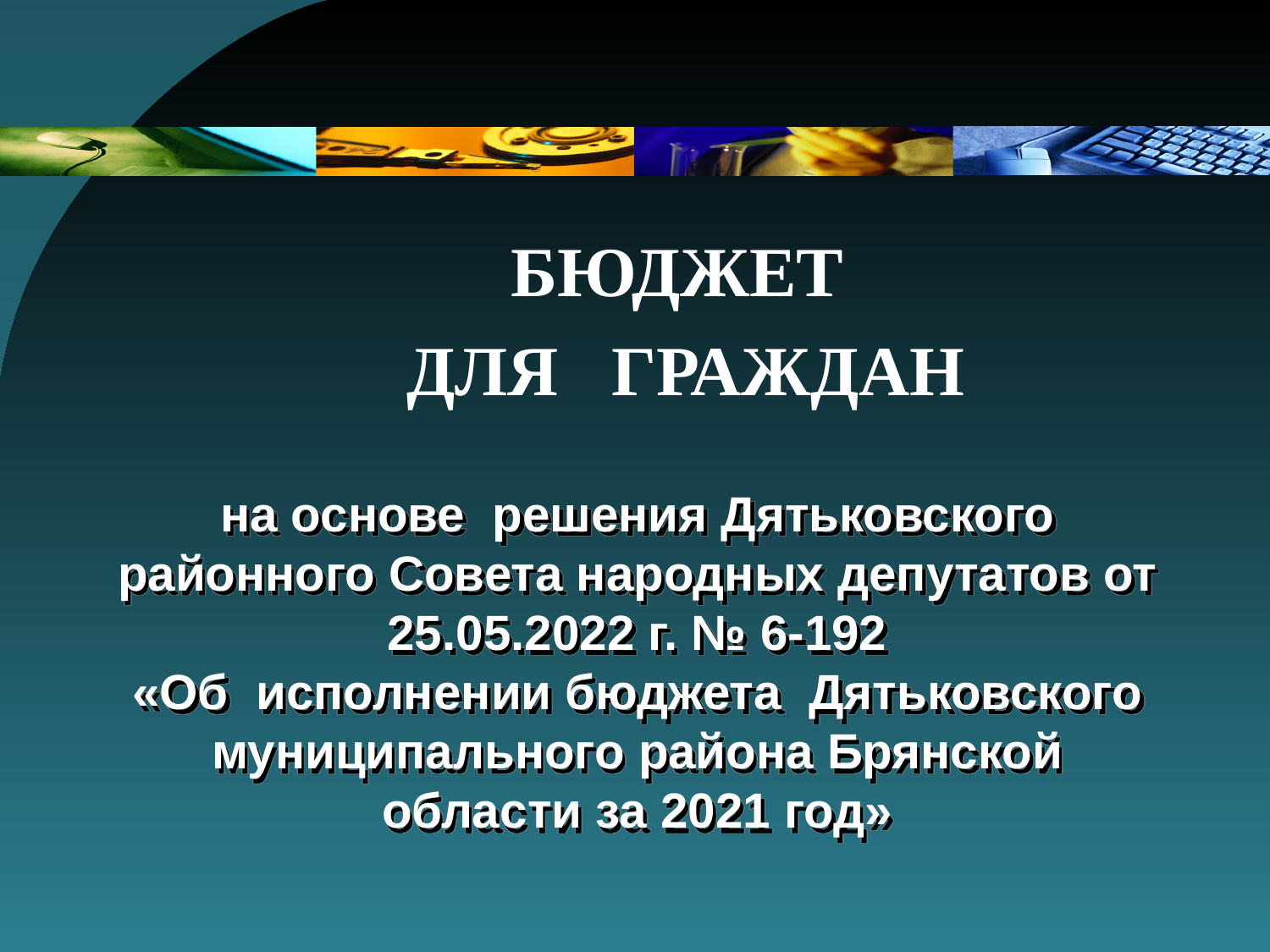

БЮДЖЕТ
 ДЛЯ   ГРАЖДАН
# на основе  решения Дятьковского районного Совета народных депутатов от 25.05.2022 г. № 6-192 «Об  исполнении бюджета  Дятьковского муниципального района Брянской области за 2021 год»